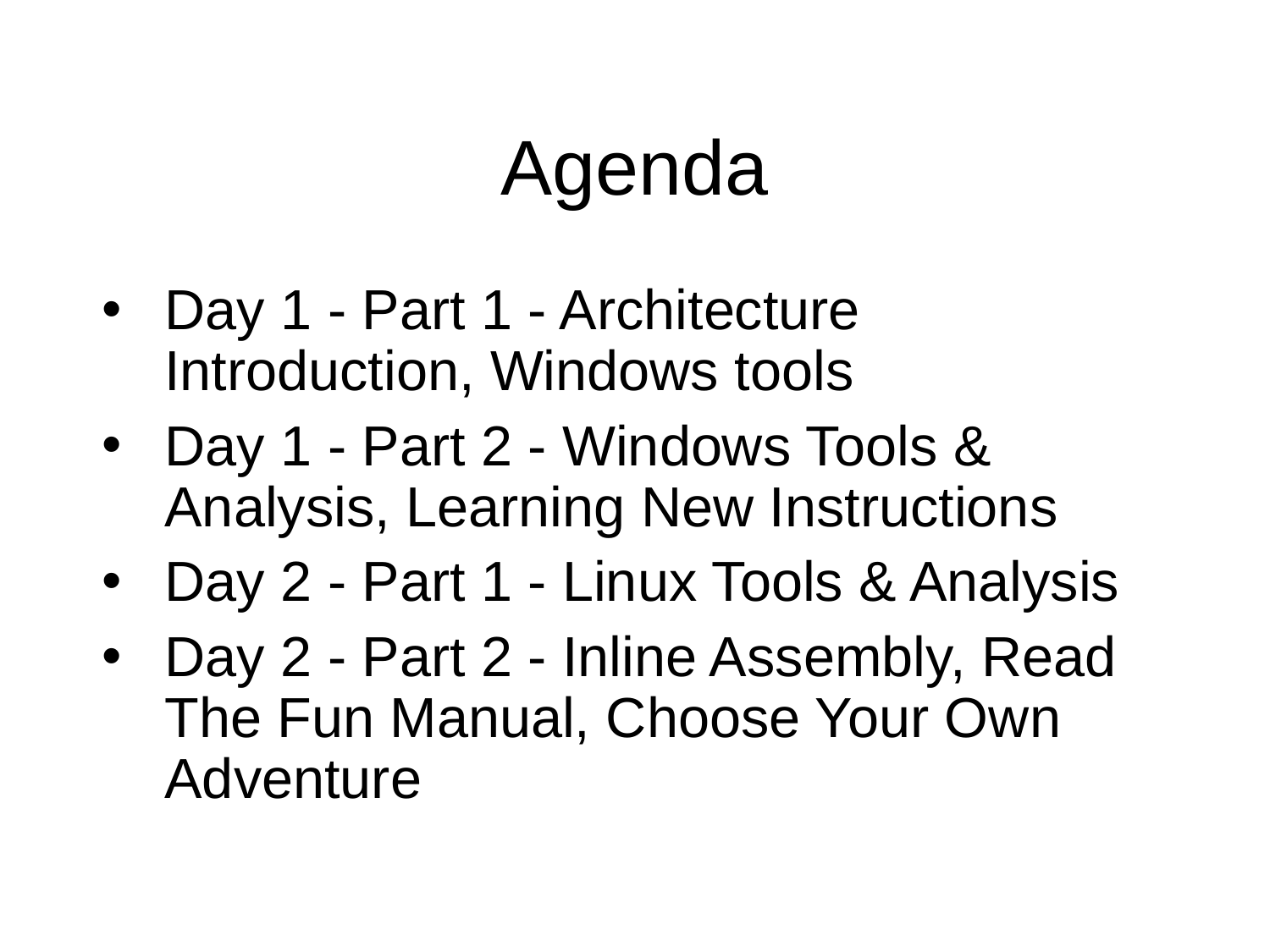

Agenda
Day 1 - Part 1 - Architecture Introduction, Windows tools
Day 1 - Part 2 - Windows Tools & Analysis, Learning New Instructions
Day 2 - Part 1 - Linux Tools & Analysis
Day 2 - Part 2 - Inline Assembly, Read The Fun Manual, Choose Your Own Adventure